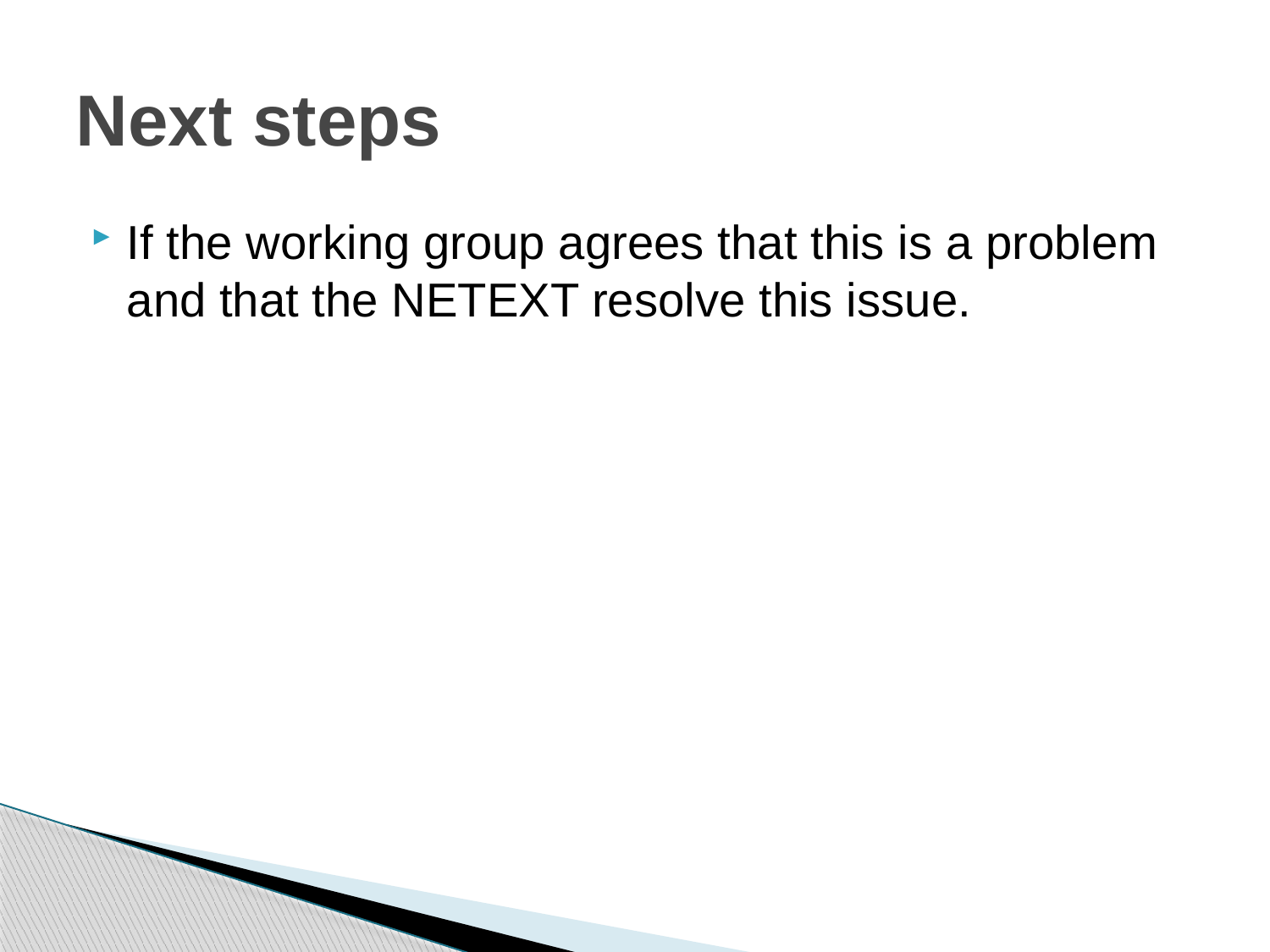

# Next steps
If the working group agrees that this is a problem and that the NETEXT resolve this issue.